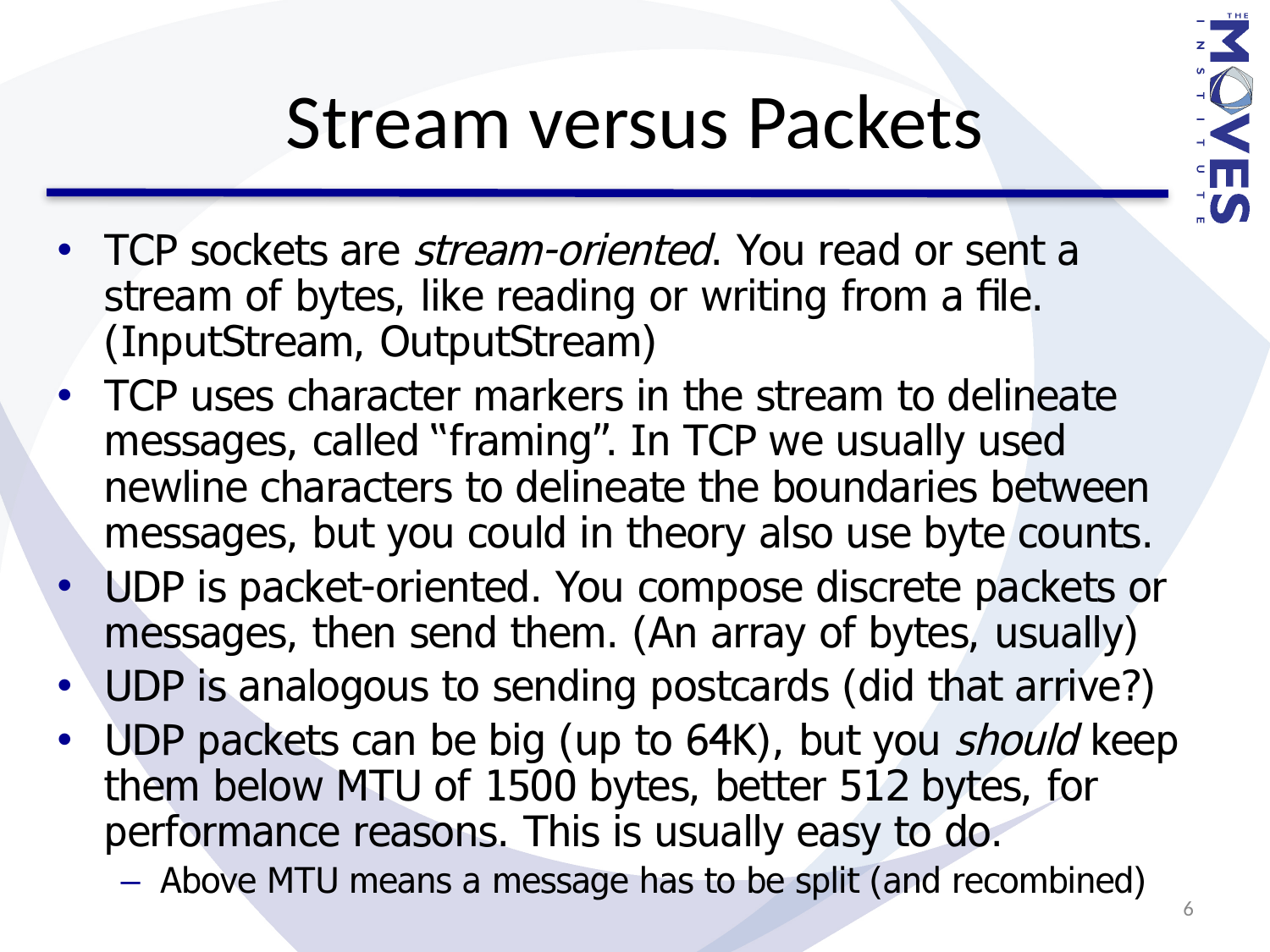

# Stream versus Packets
TCP sockets are stream-oriented. You read or sent a stream of bytes, like reading or writing from a file. (InputStream, OutputStream)
TCP uses character markers in the stream to delineate messages, called “framing”. In TCP we usually used newline characters to delineate the boundaries between messages, but you could in theory also use byte counts.
UDP is packet-oriented. You compose discrete packets or messages, then send them. (An array of bytes, usually)
UDP is analogous to sending postcards (did that arrive?)
UDP packets can be big (up to 64K), but you should keep them below MTU of 1500 bytes, better 512 bytes, for performance reasons. This is usually easy to do.
Above MTU means a message has to be split (and recombined)
6